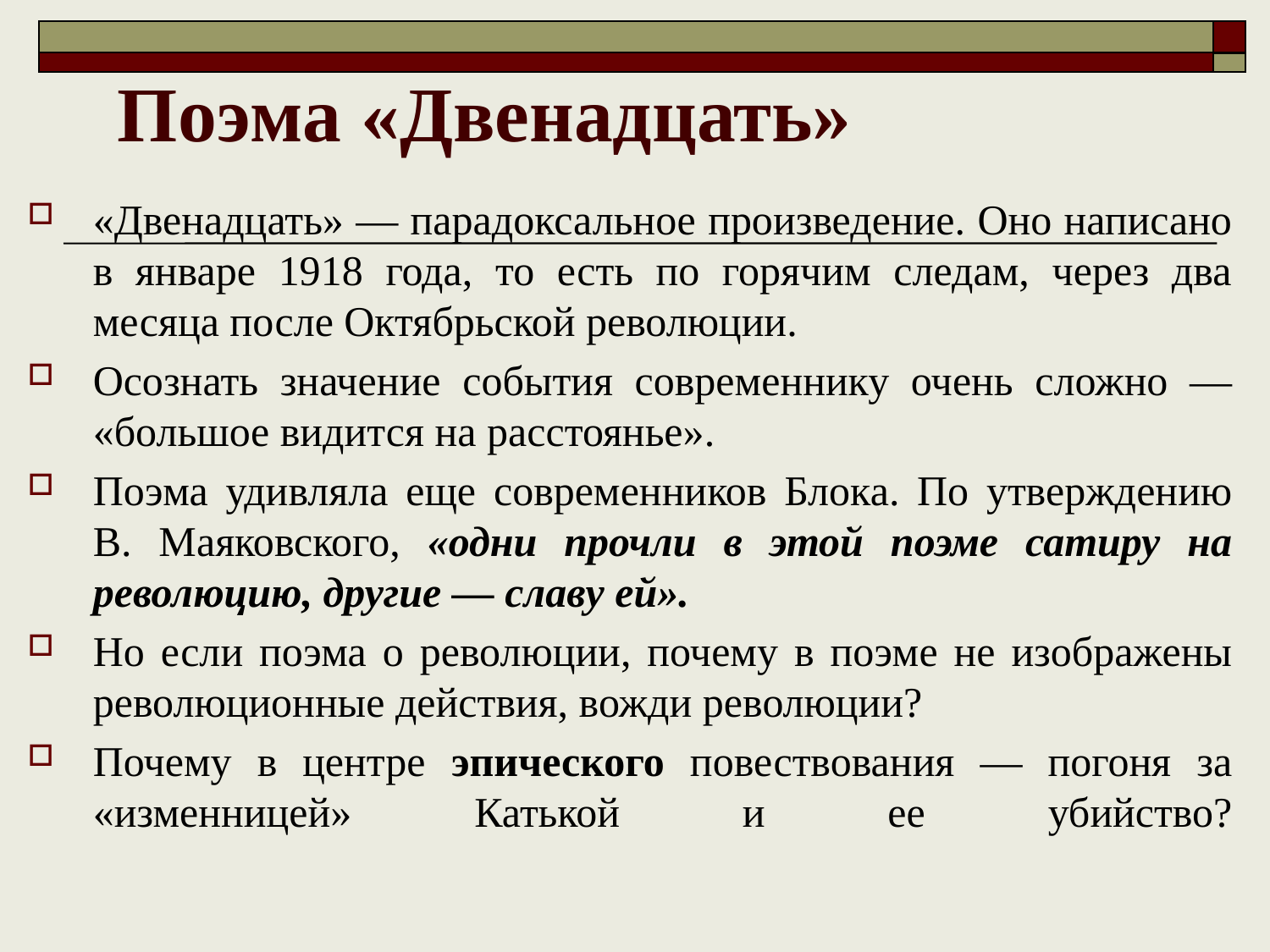

# Поэма «Двенадцать»
«Двенадцать» — парадоксальное произведение. Оно написано в январе 1918 года, то есть по горячим следам, через два месяца после Октябрьской революции.
Осознать значение события современнику очень сложно — «большое видится на расстоянье».
Поэма удивляла еще современников Блока. По утверждению В. Маяковского, «одни прочли в этой поэме сатиру на революцию, другие — славу ей».
Но если поэма о революции, почему в поэме не изображены революционные действия, вожди революции?
Почему в центре эпического повествования — погоня за «изменницей» Катькой и ее убийство?